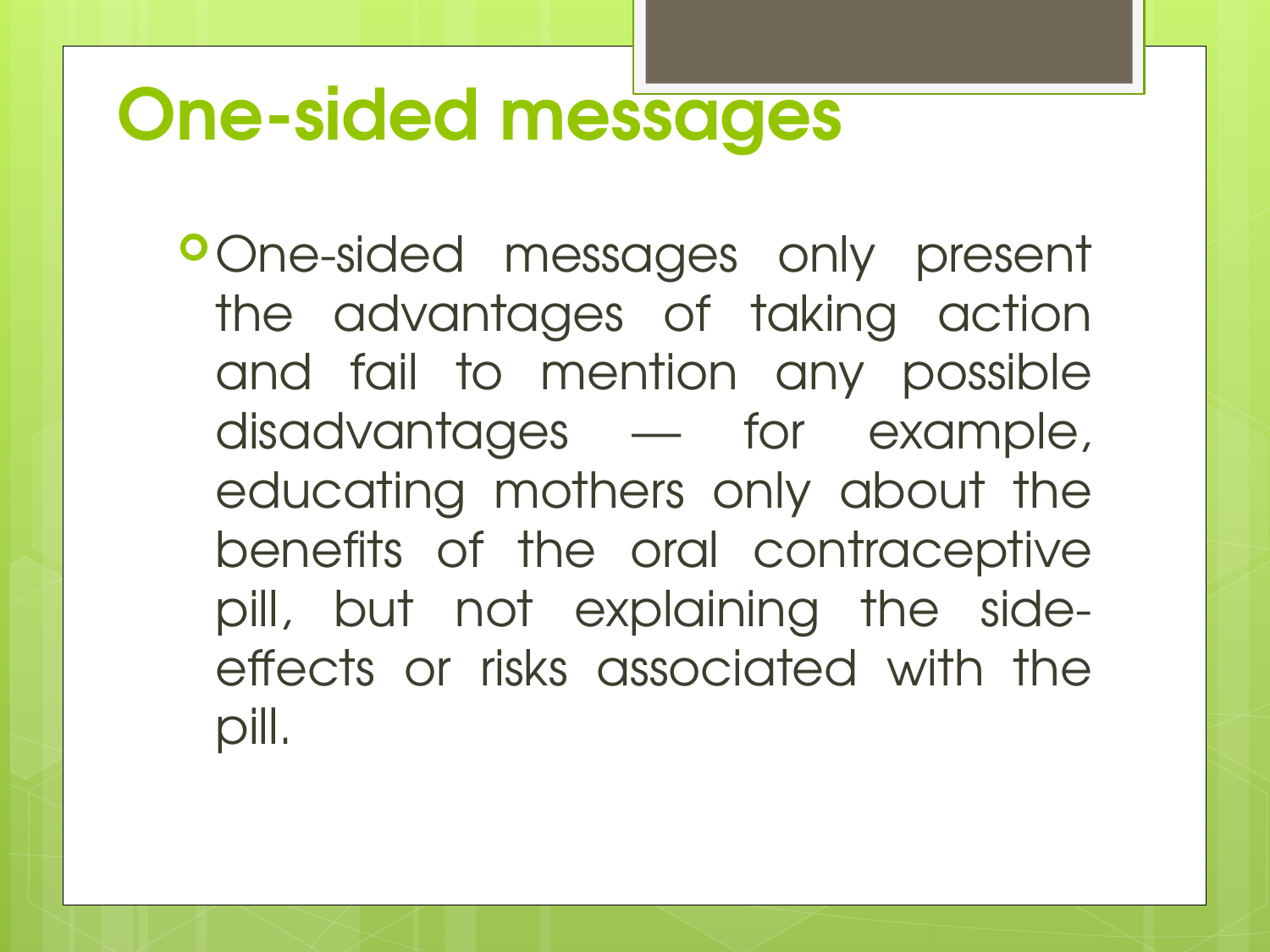

# One-sided messages
One-sided messages only present the advantages of taking action and fail to mention any possible disadvantages — for example, educating mothers only about the benefits of the oral contraceptive pill, but not explaining the side-effects or risks associated with the pill.